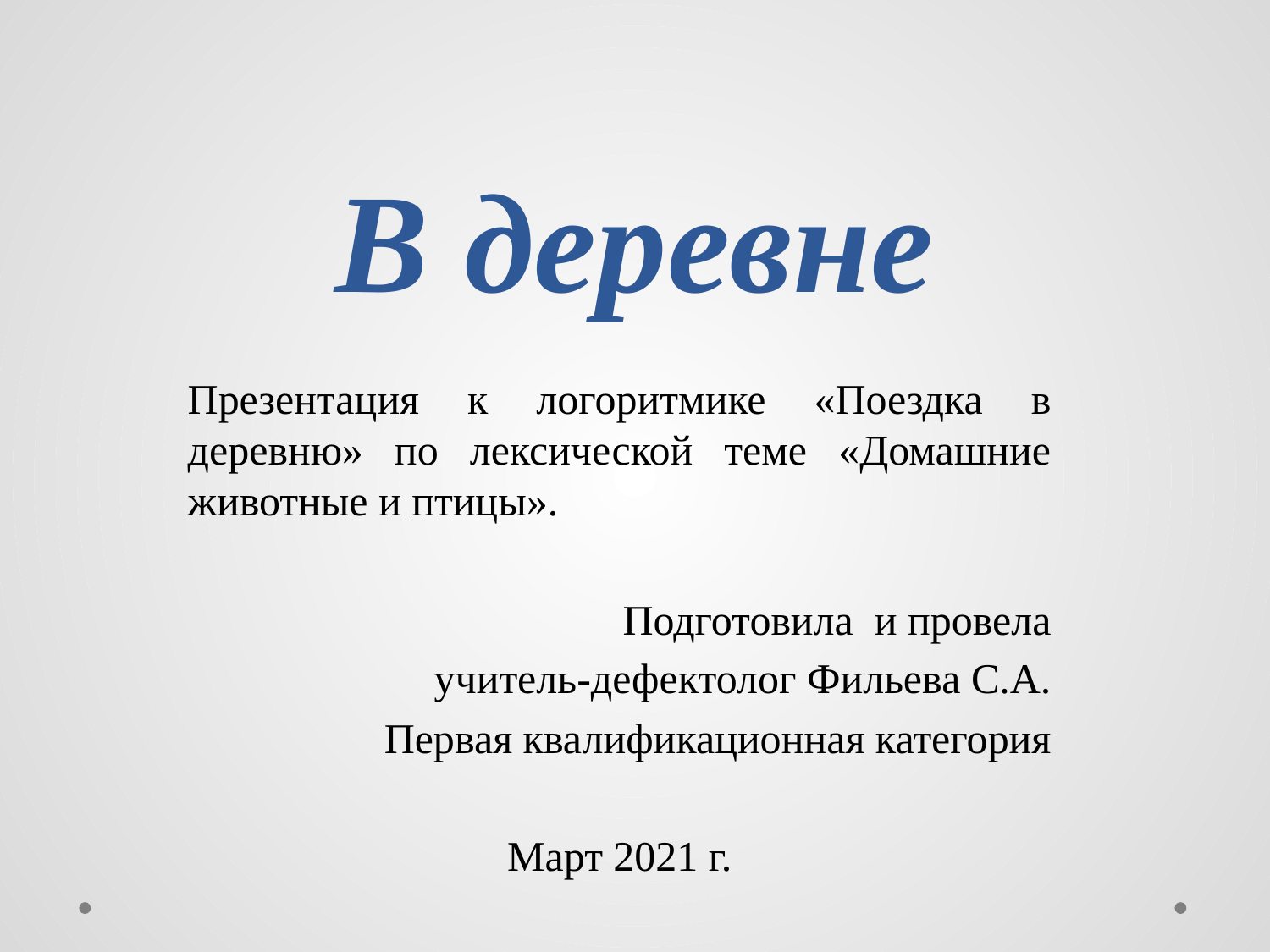

# В деревне
Презентация к логоритмике «Поездка в деревню» по лексической теме «Домашние животные и птицы».

Подготовила  и провела
 учитель-дефектолог Фильева С.А.
Первая квалификационная категория

Март 2021 г.